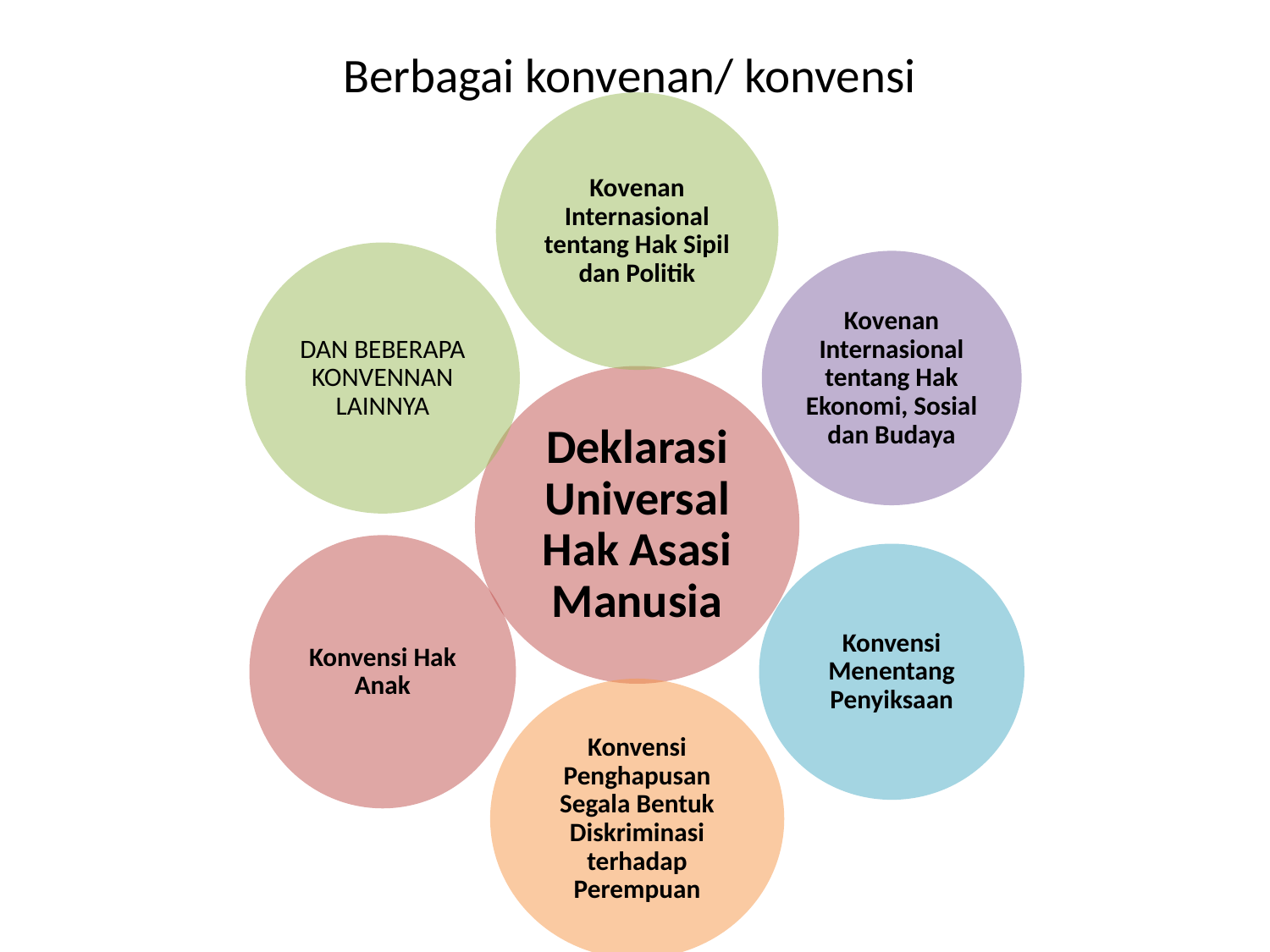

# Berbagai konvenan/ konvensi
Deklarasi Universal Hak Asasi Manusia
Kovenan Internasional tentang Hak Sipil dan Politik
Kovenan Internasional tentang Hak Ekonomi, Sosial dan Budaya
Konvensi Menentang Penyiksaan
Konvensi Penghapusan Segala Bentuk Diskriminasi terhadap Perempuan
Konvensi Hak Anak
DAN BEBERAPA KONVENNAN LAINNYA